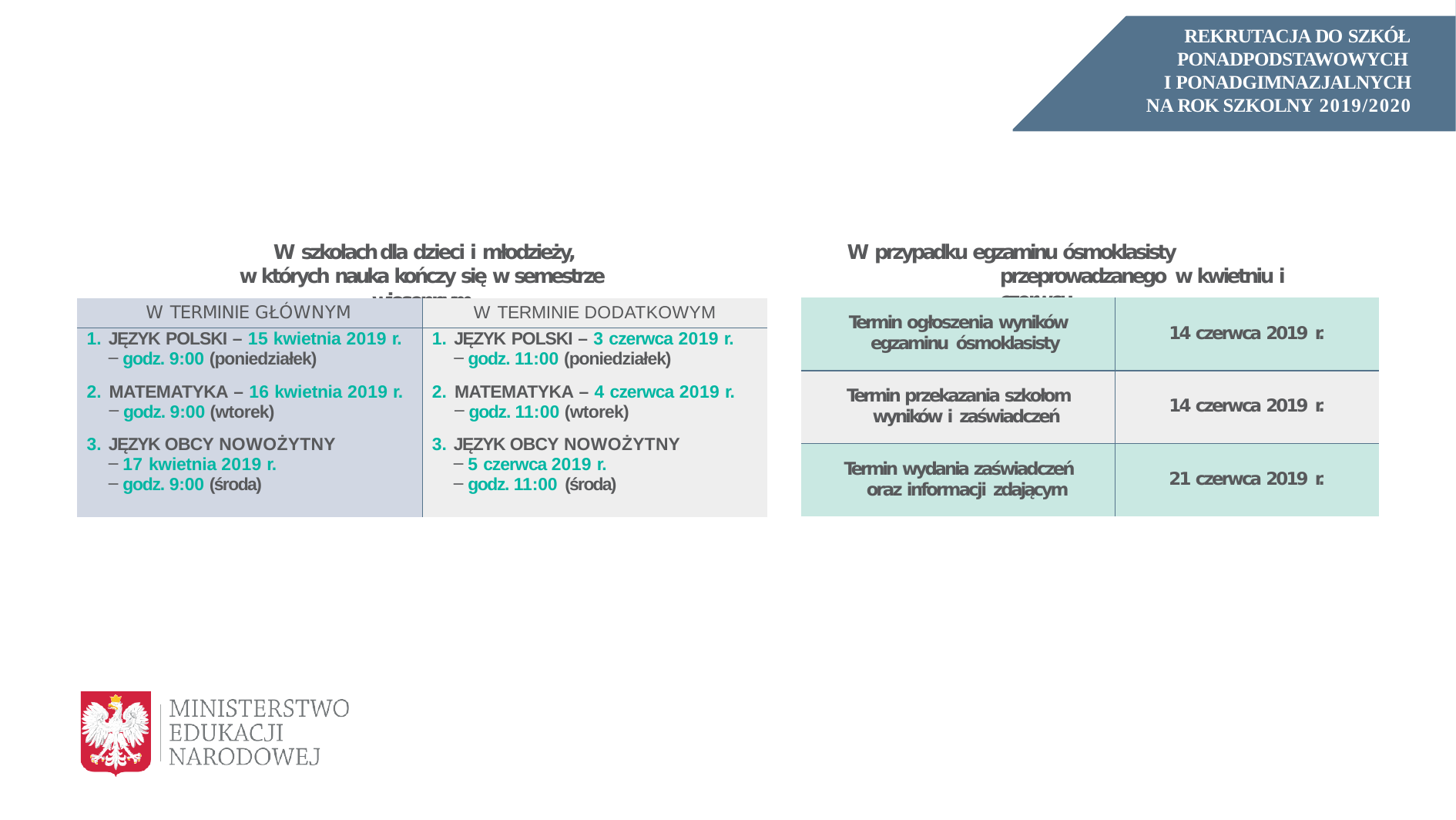

REKRUTACJA DO SZKÓŁ
PONADPODSTAWOWYCH
# TERMINY EGZAMINU ÓSMOKLASISTY
I PONADGIMNAZJALNYCH
NA ROK SZKOLNY 2019/2020
W szkołach dla dzieci i młodzieży,
w których nauka kończy się w semestrze wiosennym
W przypadku egzaminu ósmoklasisty przeprowadzanego  w kwietniu i czerwcu
| Termin ogłoszenia wyników egzaminu ósmoklasisty | 14 czerwca 2019 r. |
| --- | --- |
| Termin przekazania szkołom wyników i zaświadczeń | 14 czerwca 2019 r. |
| Termin wydania zaświadczeń oraz informacji zdającym | 21 czerwca 2019 r. |
| W TERMINIE GŁÓWNYM | W TERMINIE DODATKOWYM |
| --- | --- |
| JĘZYK POLSKI – 15 kwietnia 2019 r. godz. 9:00 (poniedziałek) MATEMATYKA – 16 kwietnia 2019 r. godz. 9:00 (wtorek) JĘZYK OBCY NOWOŻYTNY 17 kwietnia 2019 r. godz. 9:00 (środa) | JĘZYK POLSKI – 3 czerwca 2019 r. godz. 11:00 (poniedziałek) MATEMATYKA – 4 czerwca 2019 r. godz. 11:00 (wtorek) JĘZYK OBCY NOWOŻYTNY 5 czerwca 2019 r. godz. 11:00 (środa) |